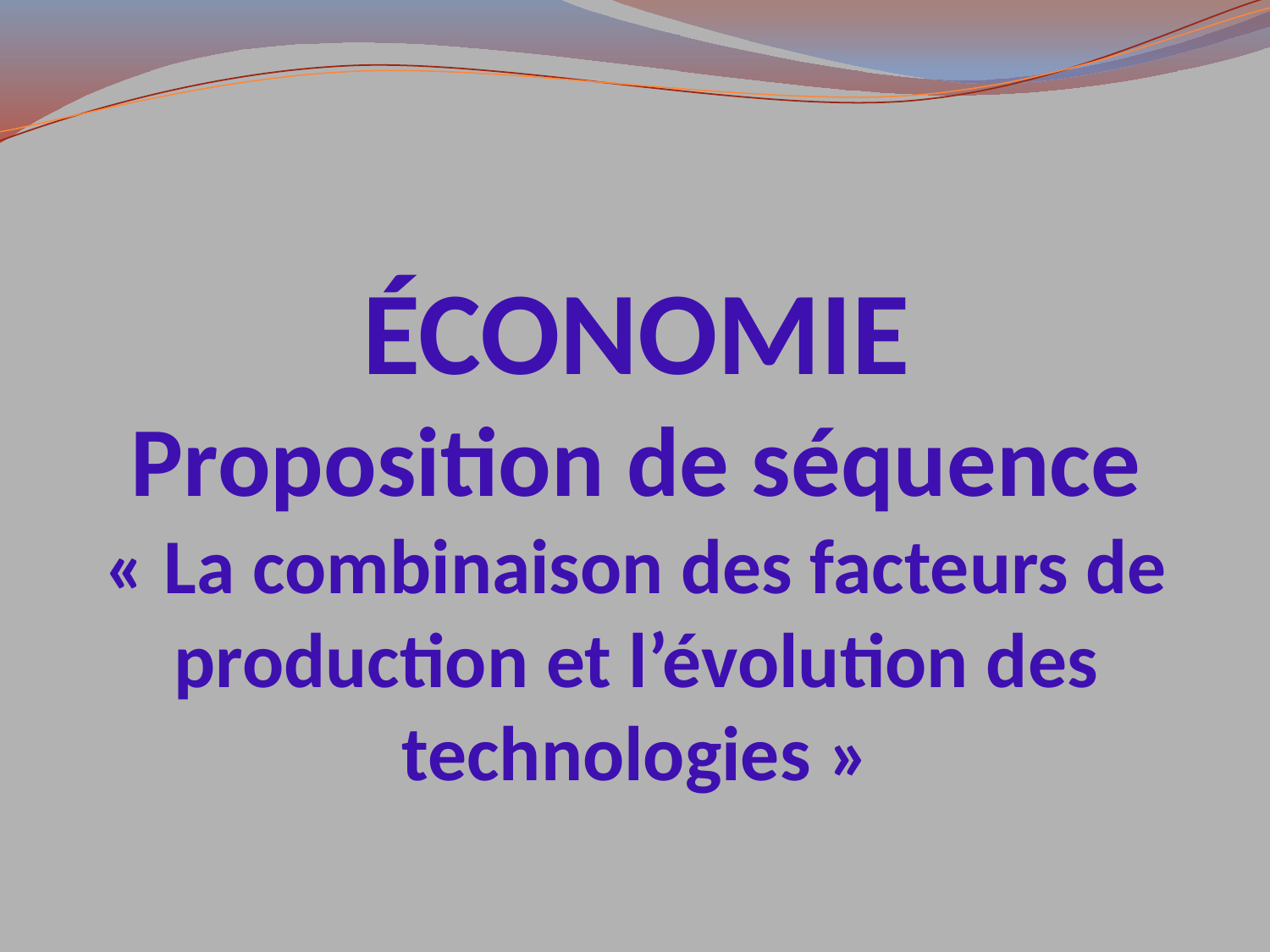

# ÉCONOMIE Proposition de séquence « La combinaison des facteurs de production et l’évolution des technologies »